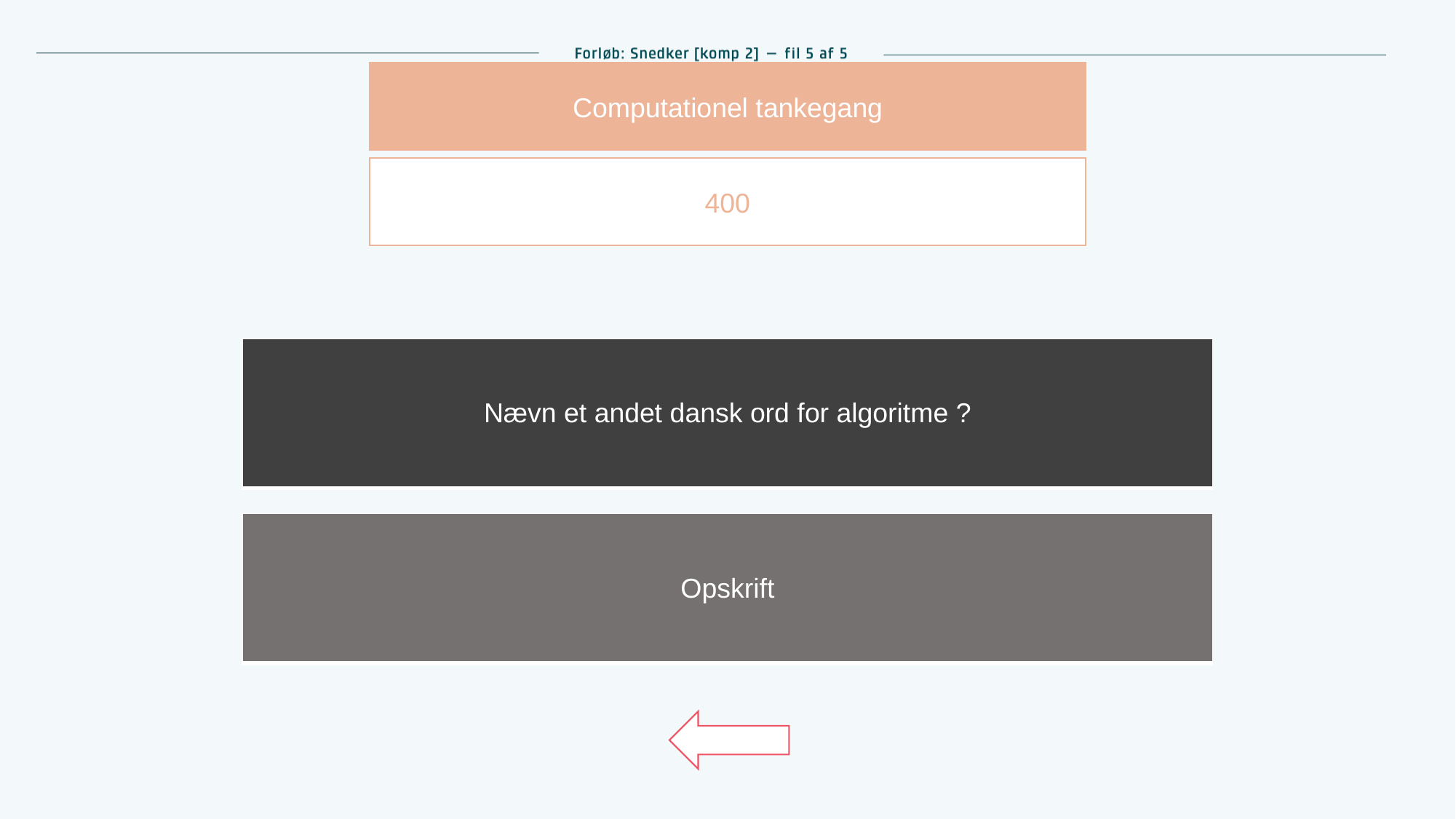

Computationel tankegang

400
| Nævn et andet dansk ord for algoritme ? |
| --- |
| Opskrift |
| --- |